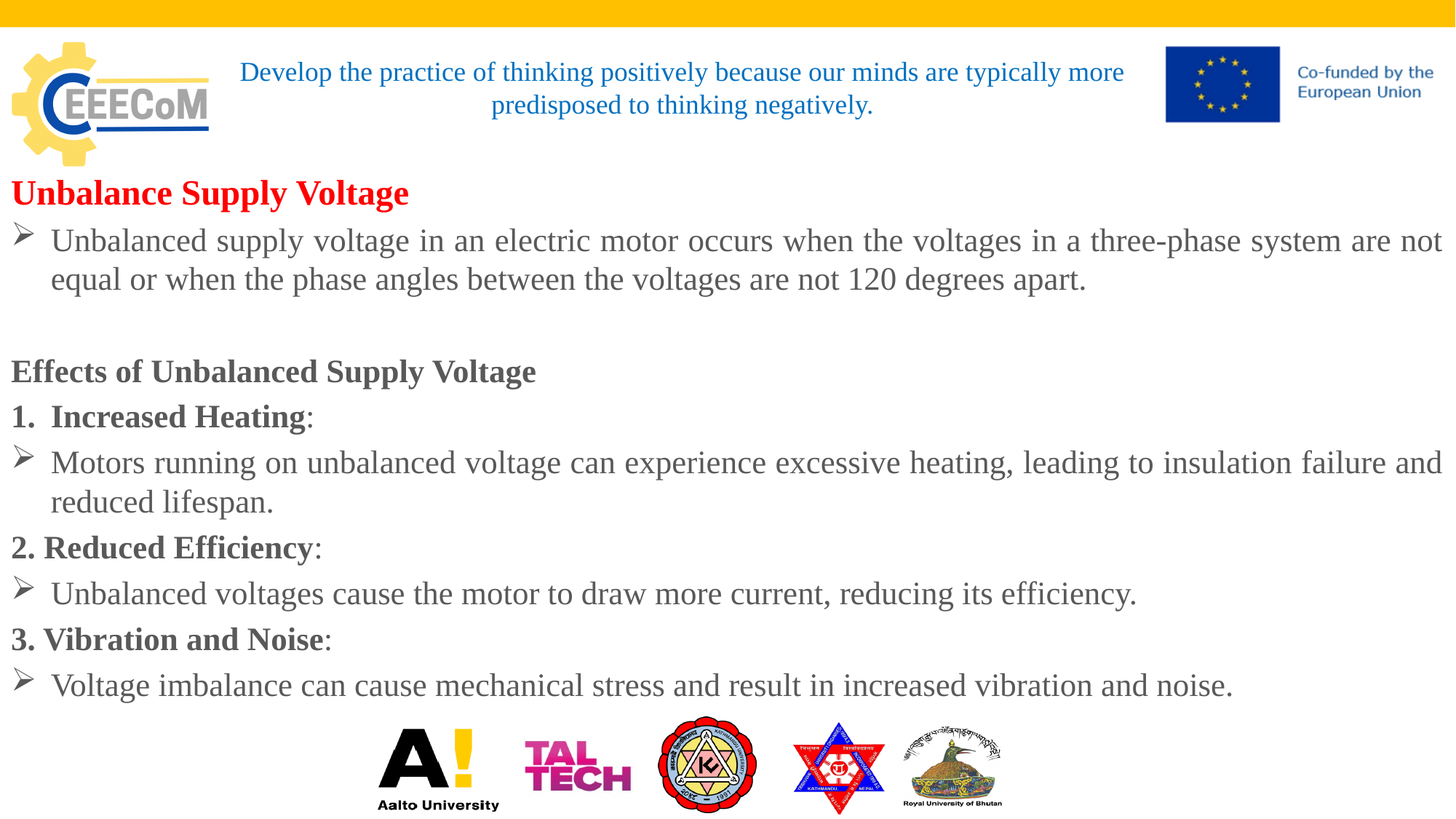

# Develop the practice of thinking positively because our minds are typically more predisposed to thinking negatively.
Unbalance Supply Voltage
Unbalanced supply voltage in an electric motor occurs when the voltages in a three-phase system are not equal or when the phase angles between the voltages are not 120 degrees apart.

Effects of Unbalanced Supply Voltage
Increased Heating:
Motors running on unbalanced voltage can experience excessive heating, leading to insulation failure and reduced lifespan.
2. Reduced Efficiency:
Unbalanced voltages cause the motor to draw more current, reducing its efficiency.
3. Vibration and Noise:
Voltage imbalance can cause mechanical stress and result in increased vibration and noise.